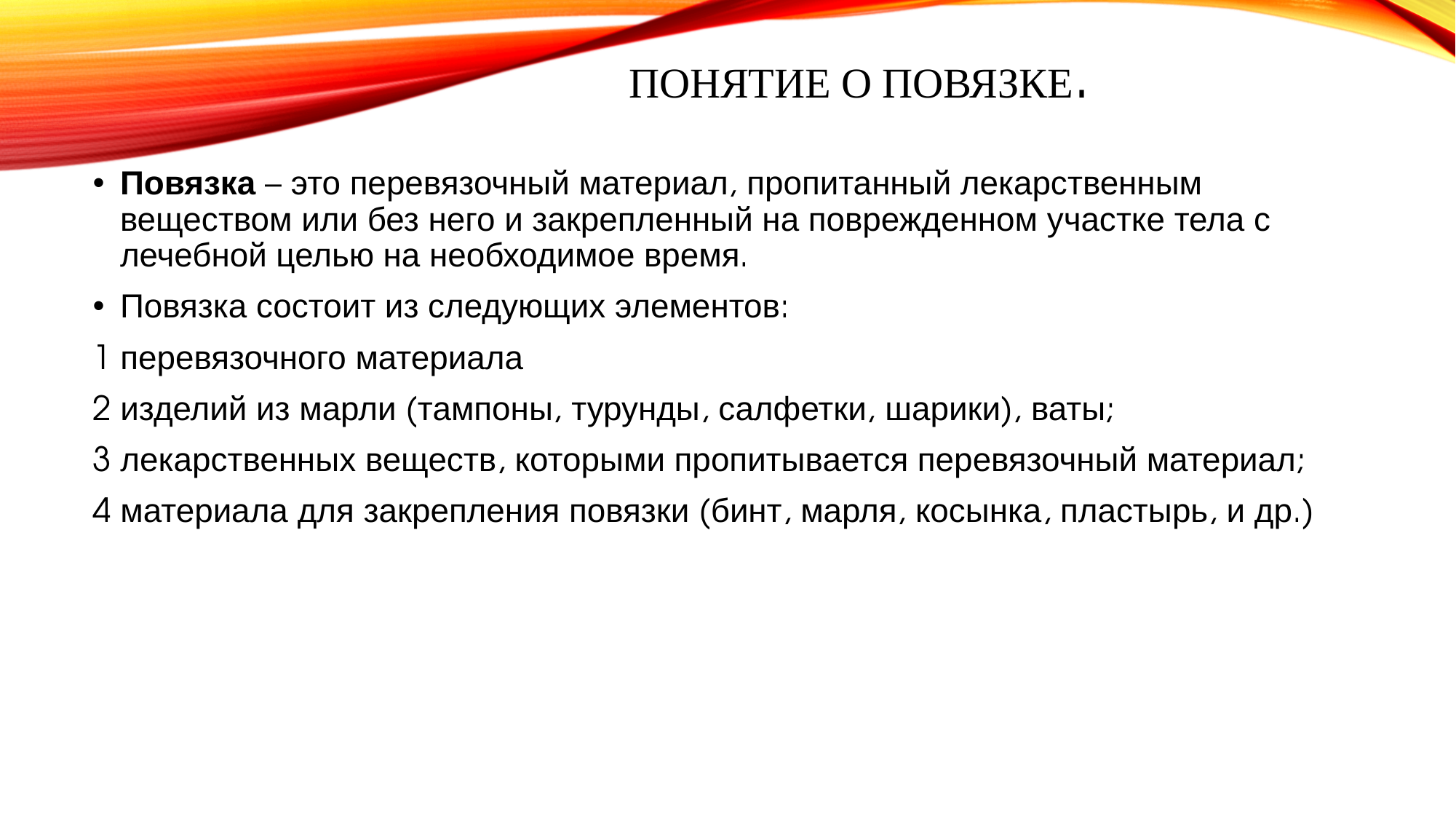

# Понятие о повязке.
Повязка – это перевязочный материал, пропитанный лекарственным веществом или без него и закрепленный на поврежденном участке тела с лечебной целью на необходимое время.
Повязка состоит из следующих элементов:
1 перевязочного материала
2 изделий из марли (тампоны, турунды, салфетки, шарики), ваты;
3 лекарственных веществ, которыми пропитывается перевязочный материал;
4 материала для закрепления повязки (бинт, марля, косынка, пластырь, и др.)